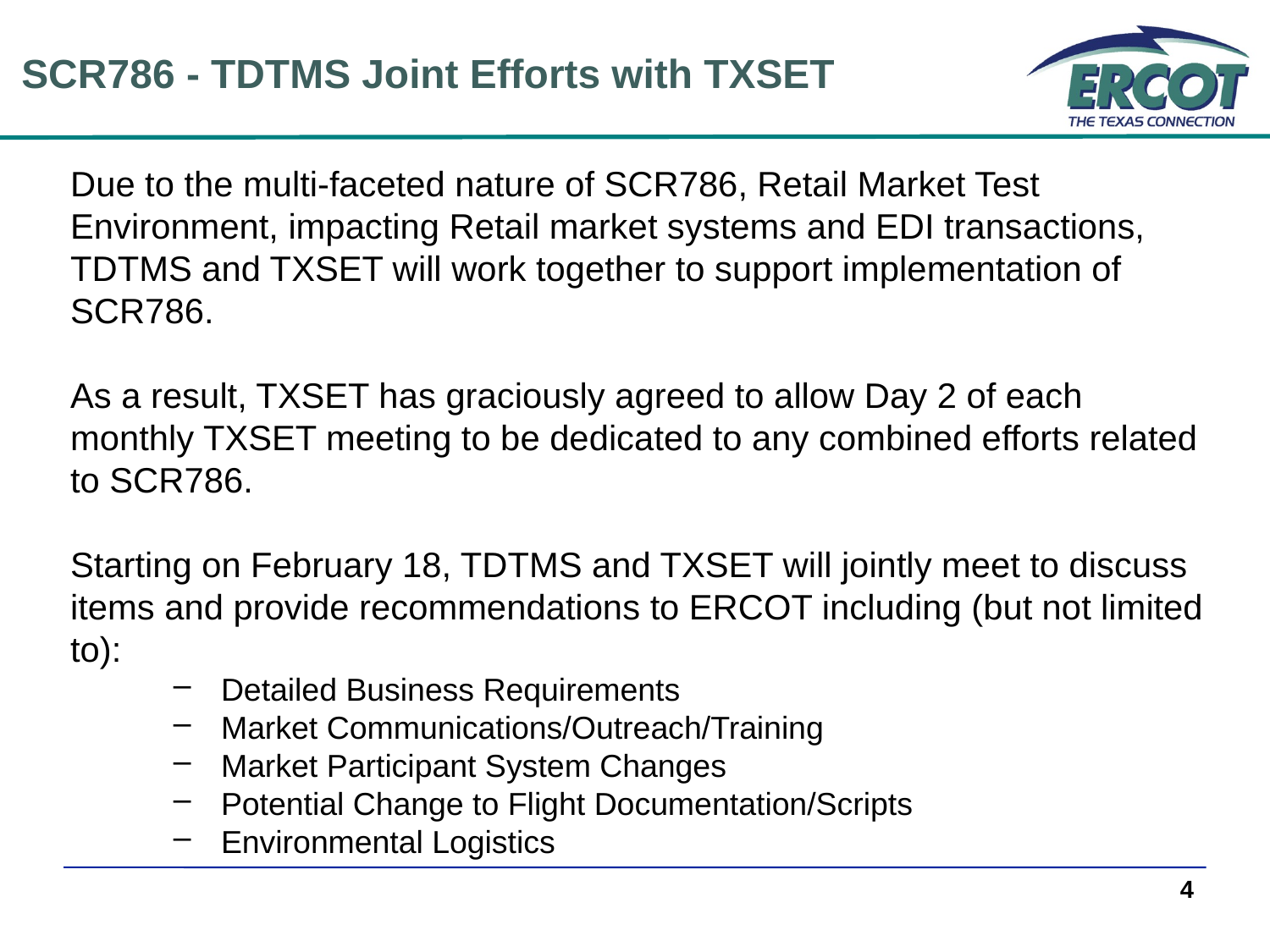

SCR786 - TDTMS Joint Efforts with TXSET
Due to the multi-faceted nature of SCR786, Retail Market Test Environment, impacting Retail market systems and EDI transactions, TDTMS and TXSET will work together to support implementation of SCR786.

As a result, TXSET has graciously agreed to allow Day 2 of each monthly TXSET meeting to be dedicated to any combined efforts related to SCR786.

Starting on February 18, TDTMS and TXSET will jointly meet to discuss items and provide recommendations to ERCOT including (but not limited to):
Detailed Business Requirements
Market Communications/Outreach/Training
Market Participant System Changes
Potential Change to Flight Documentation/Scripts
Environmental Logistics
4